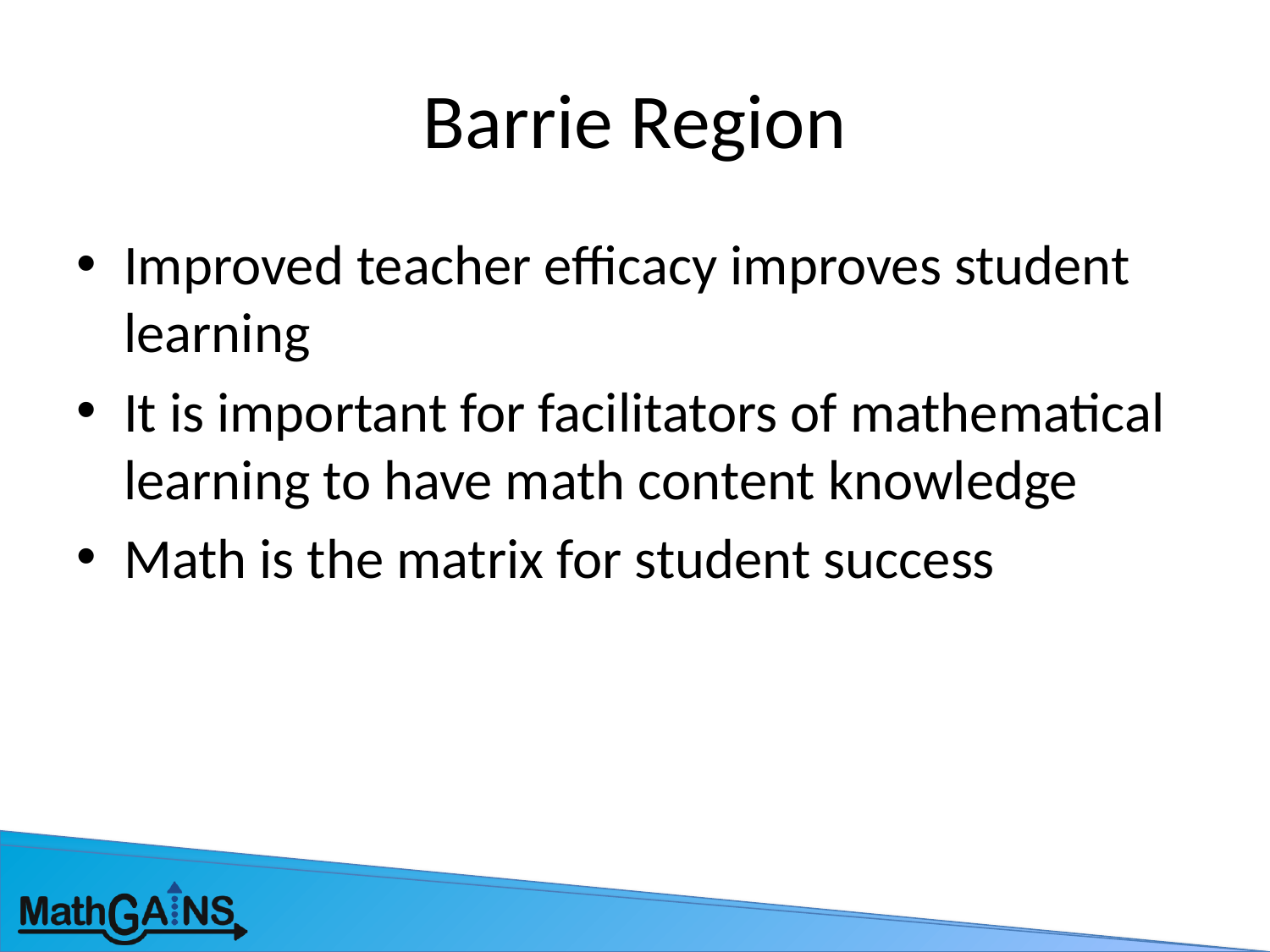

# Barrie Region
Improved teacher efficacy improves student learning
It is important for facilitators of mathematical learning to have math content knowledge
Math is the matrix for student success